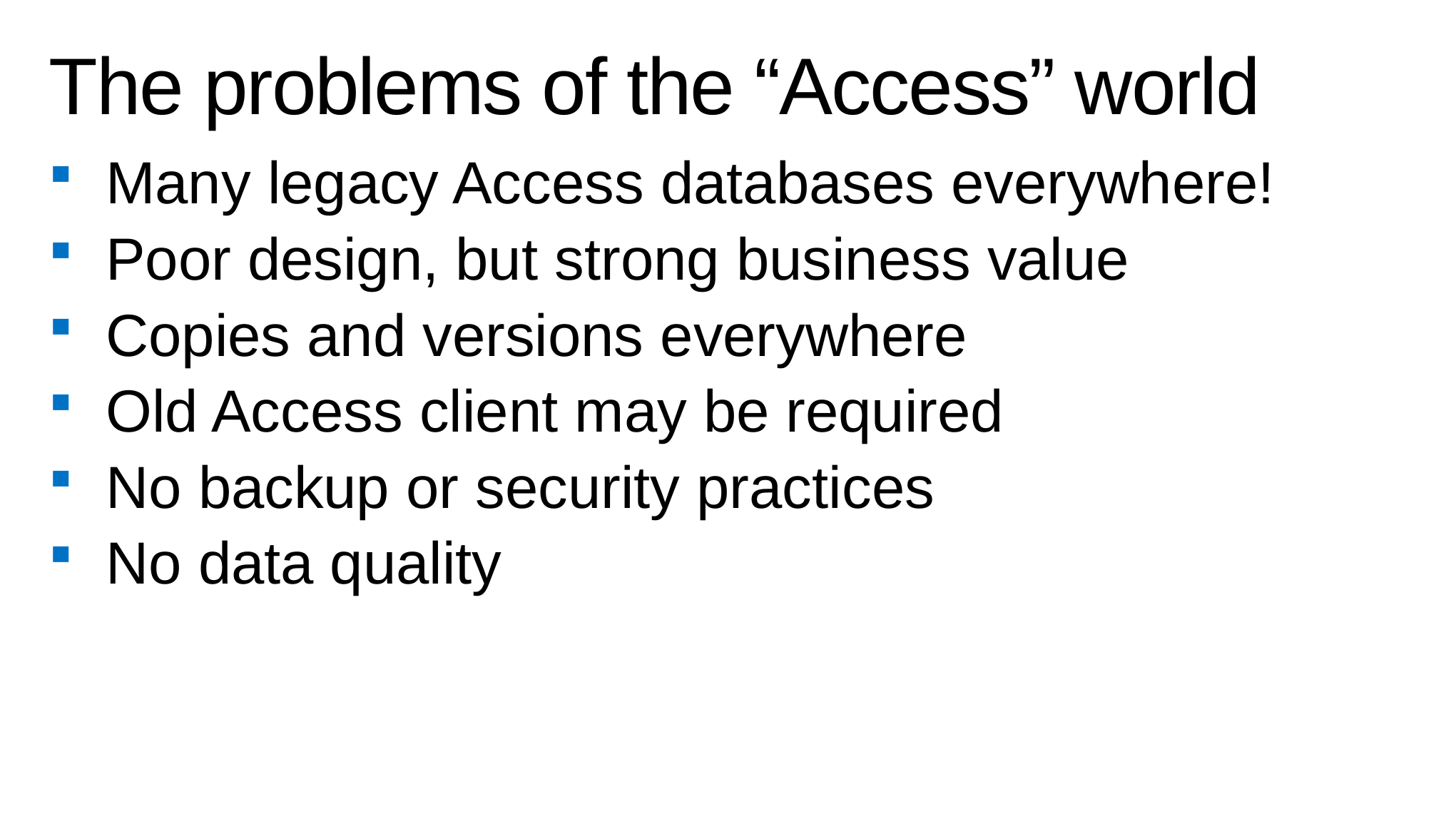

# The problems of the “Access” world
 Many legacy Access databases everywhere!
 Poor design, but strong business value
 Copies and versions everywhere
 Old Access client may be required
 No backup or security practices
 No data quality